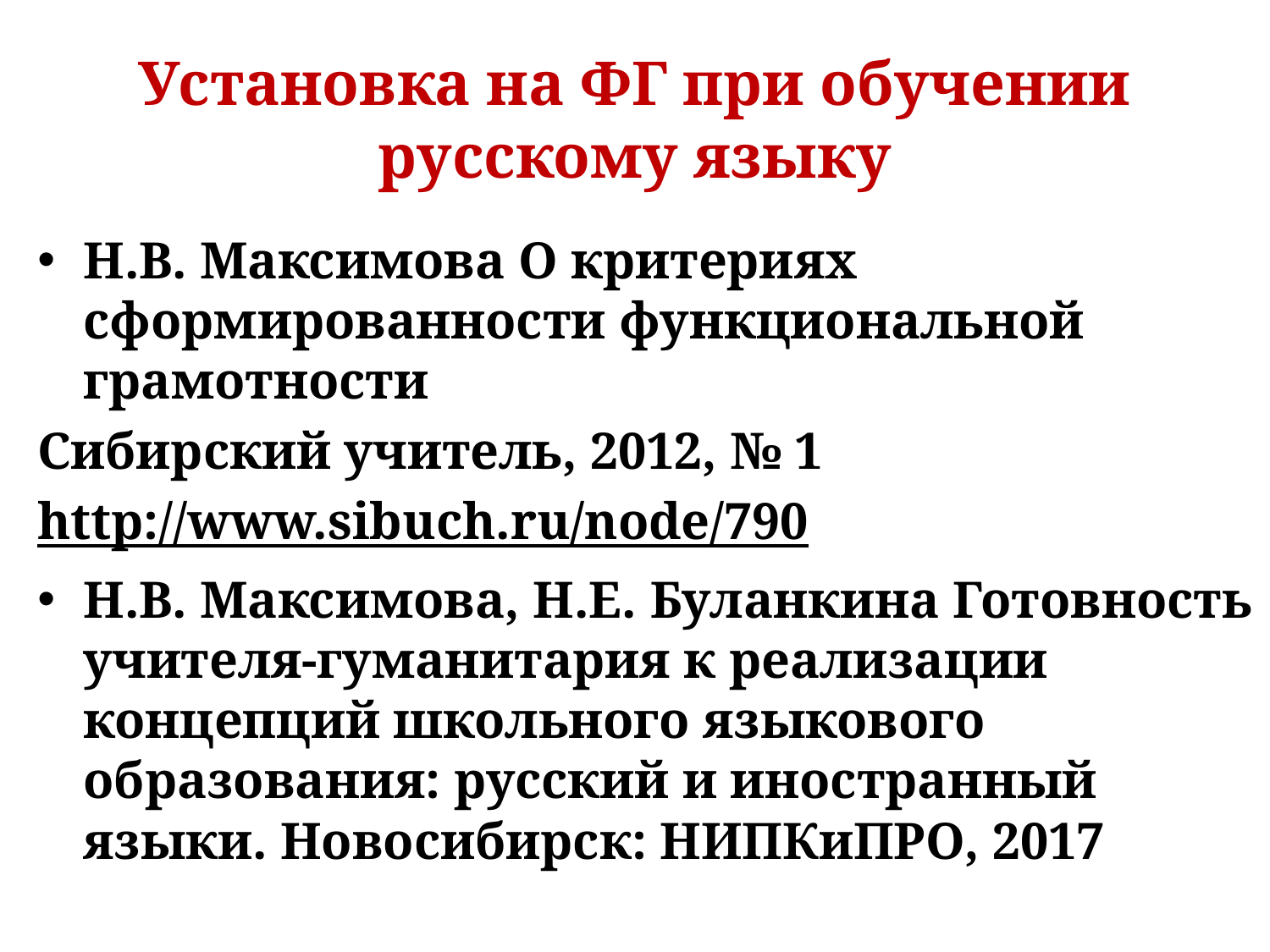

# Установка на ФГ при обучении русскому языку
Н.В. Максимова О критериях сформированности функциональной грамотности
Сибирский учитель, 2012, № 1
http://www.sibuch.ru/node/790
Н.В. Максимова, Н.Е. Буланкина Готовность учителя-гуманитария к реализации концепций школьного языкового образования: русский и иностранный языки. Новосибирск: НИПКиПРО, 2017